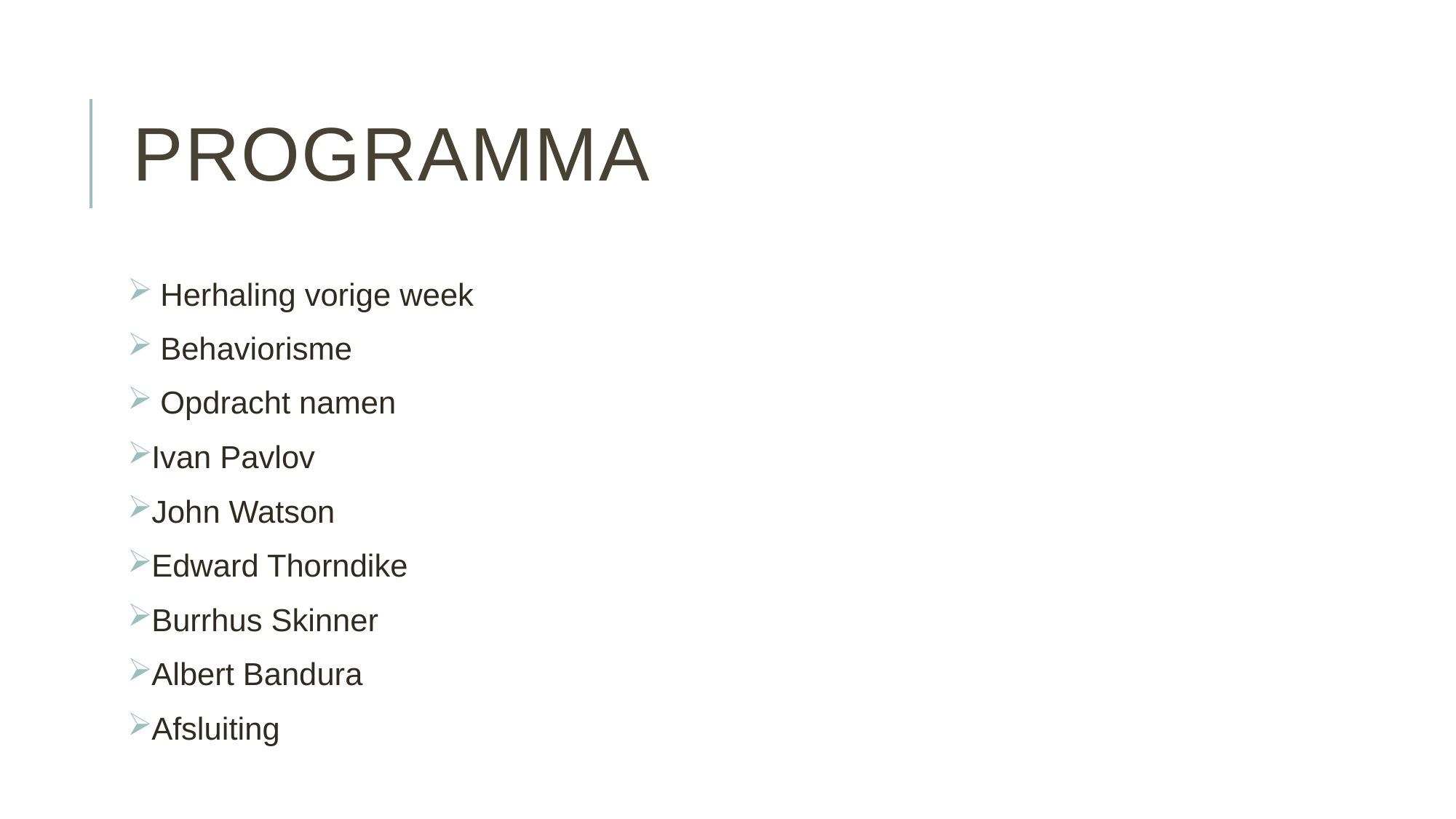

# Programma
 Herhaling vorige week
 Behaviorisme
 Opdracht namen
Ivan Pavlov
John Watson
Edward Thorndike
Burrhus Skinner
Albert Bandura
Afsluiting